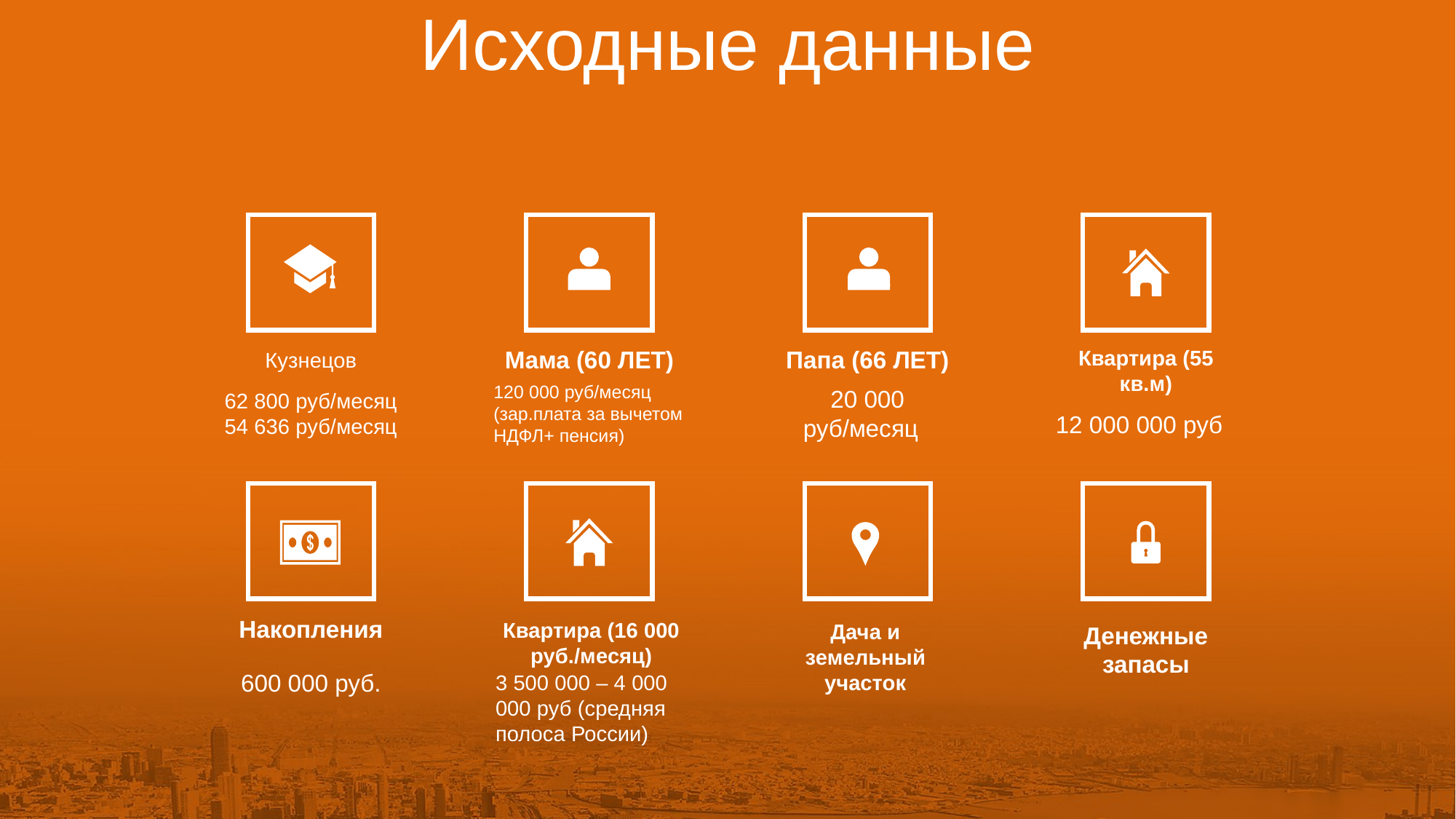

Исходные данные

Квартира (55 кв.м)
12 000 000 руб
Папа (66 ЛЕТ)
20 000 руб/месяц
Мама (60 ЛЕТ)
120 000 руб/месяц (зар.плата за вычетом НДФЛ+ пенсия)
Кузнецов
62 800 руб/месяц
54 636 руб/месяц

Накопления
600 000 руб.
Квартира (16 000 руб./месяц)
3 500 000 – 4 000 000 руб (средняя полоса России)
Дача и земельный участок

Денежные запасы